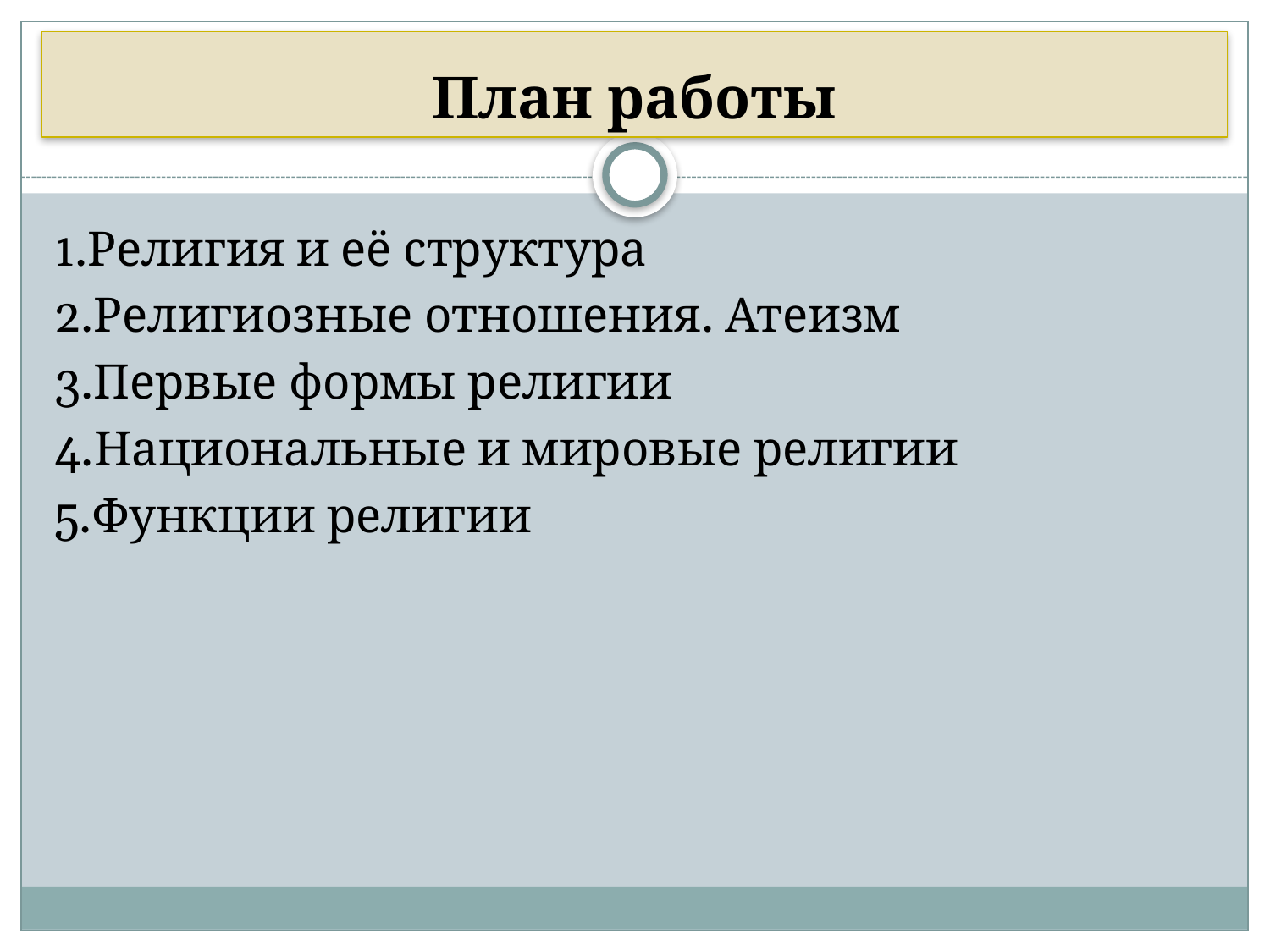

# План работы
1.Религия и её структура
2.Религиозные отношения. Атеизм
3.Первые формы религии
4.Национальные и мировые религии
5.Функции религии